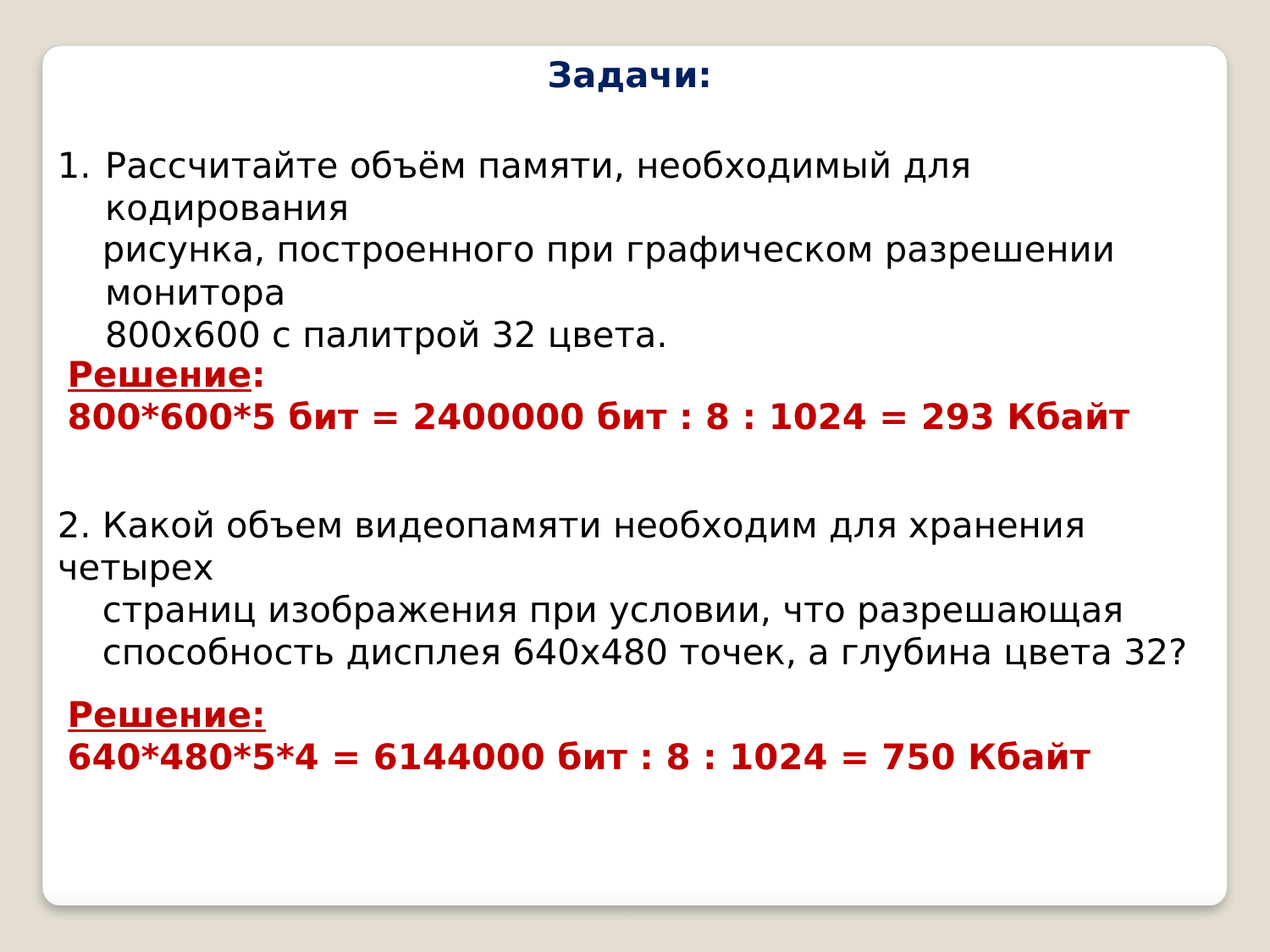

Задачи:
Рассчитайте объём памяти, необходимый для кодирования
    рисунка, построенного при графическом разрешении
монитора
800х600 с палитрой 32 цвета.
Решение:
800*600*5 бит = 2400000 бит : 8 : 1024 = 293 Кбайт
2. Какой объем видеопамяти необходим для хранения четырех
    страниц изображения при условии, что разрешающая
    способность дисплея 640х480 точек, а глубина цвета 32?
Решение:
640*480*5*4 = 6144000 бит : 8 : 1024 = 750 Кбайт